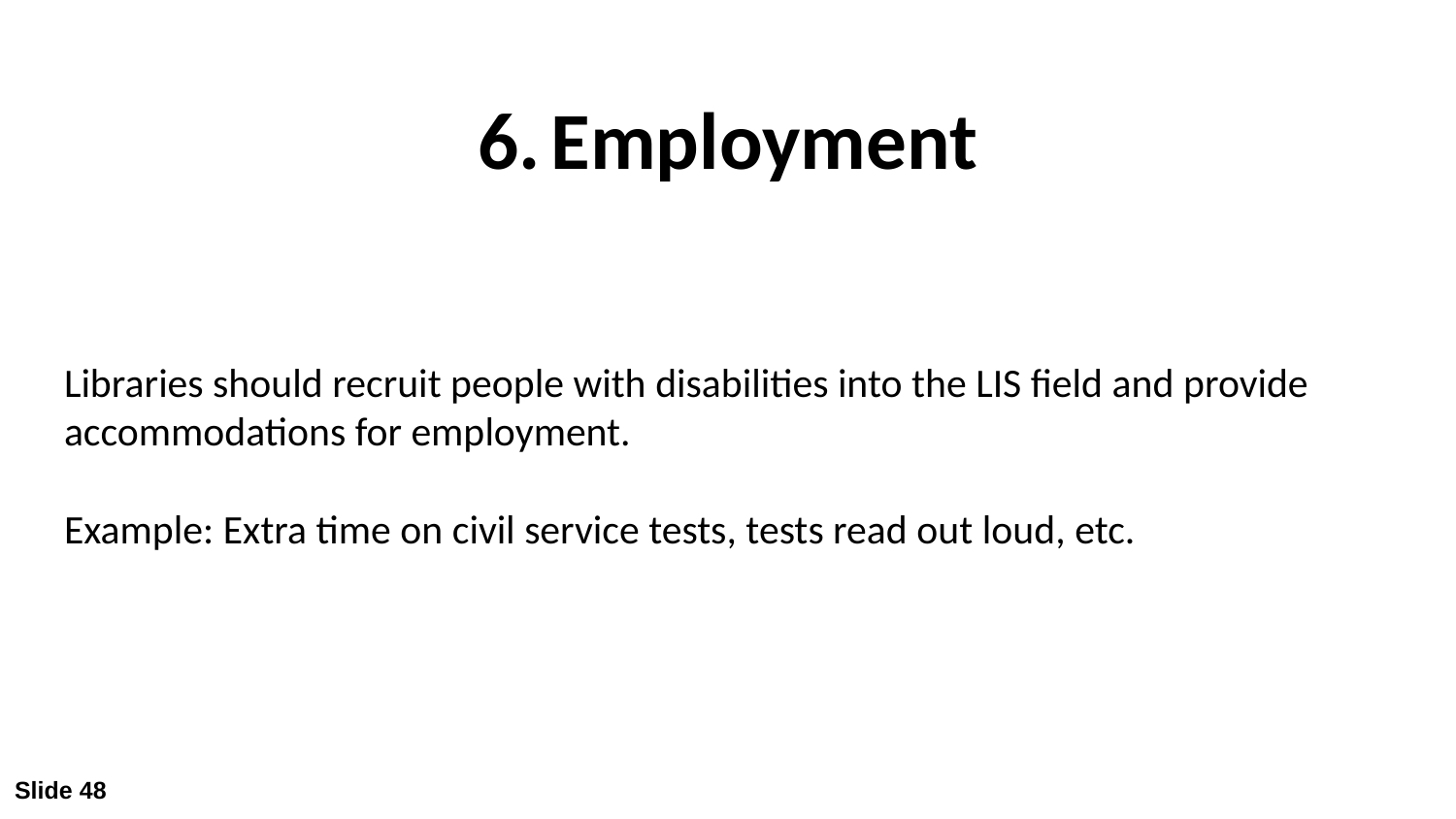

Employment
# Libraries should recruit people with disabilities into the LIS field and provide accommodations for employment.

Example: Extra time on civil service tests, tests read out loud, etc.
Slide 48